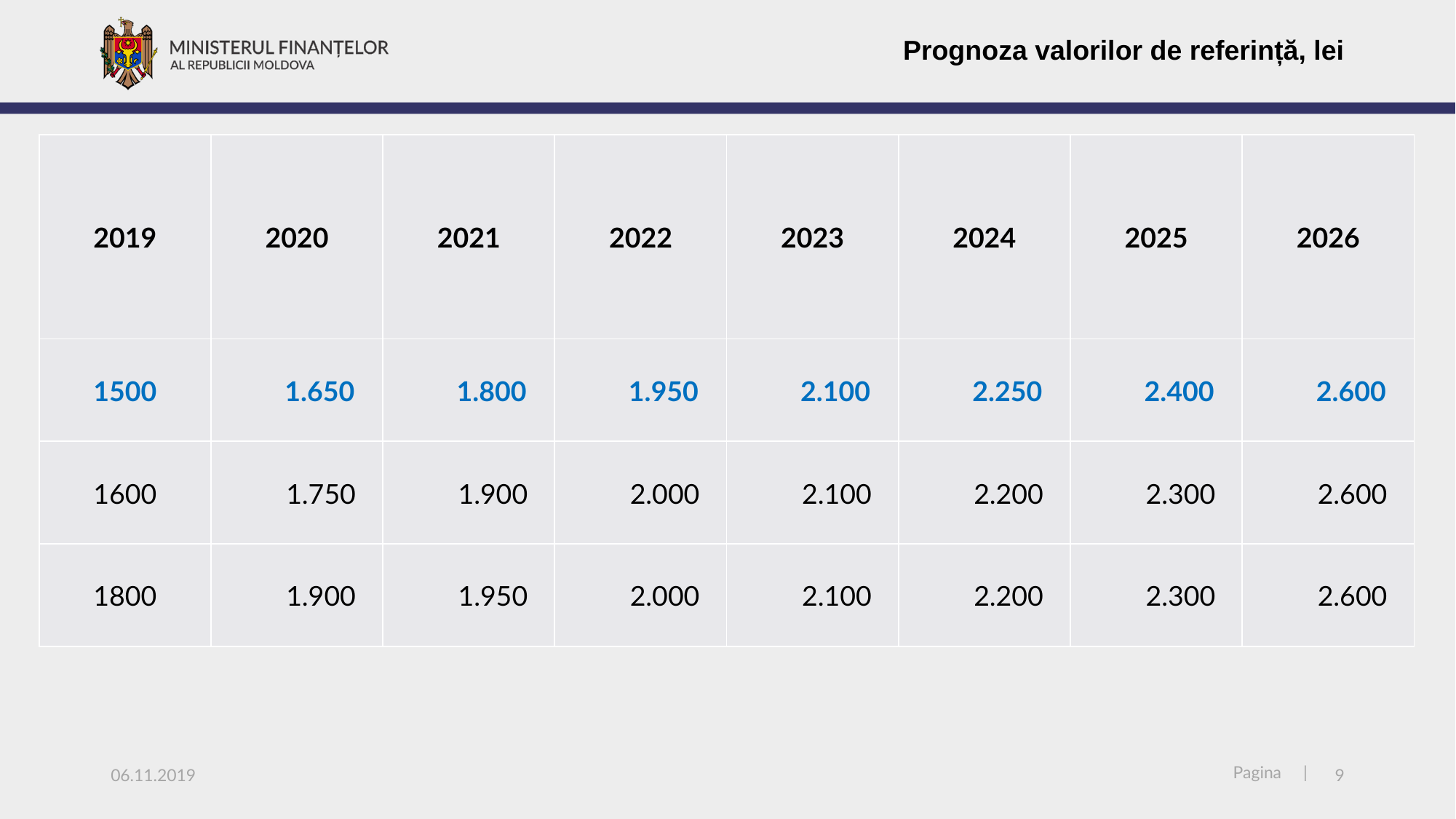

Prognoza valorilor de referință, lei

| 2019 | 2020 | 2021 | 2022 | 2023 | 2024 | 2025 | 2026 |
| --- | --- | --- | --- | --- | --- | --- | --- |
| 1500 | 1.650 | 1.800 | 1.950 | 2.100 | 2.250 | 2.400 | 2.600 |
| 1600 | 1.750 | 1.900 | 2.000 | 2.100 | 2.200 | 2.300 | 2.600 |
| 1800 | 1.900 | 1.950 | 2.000 | 2.100 | 2.200 | 2.300 | 2.600 |
06.11.2019
9